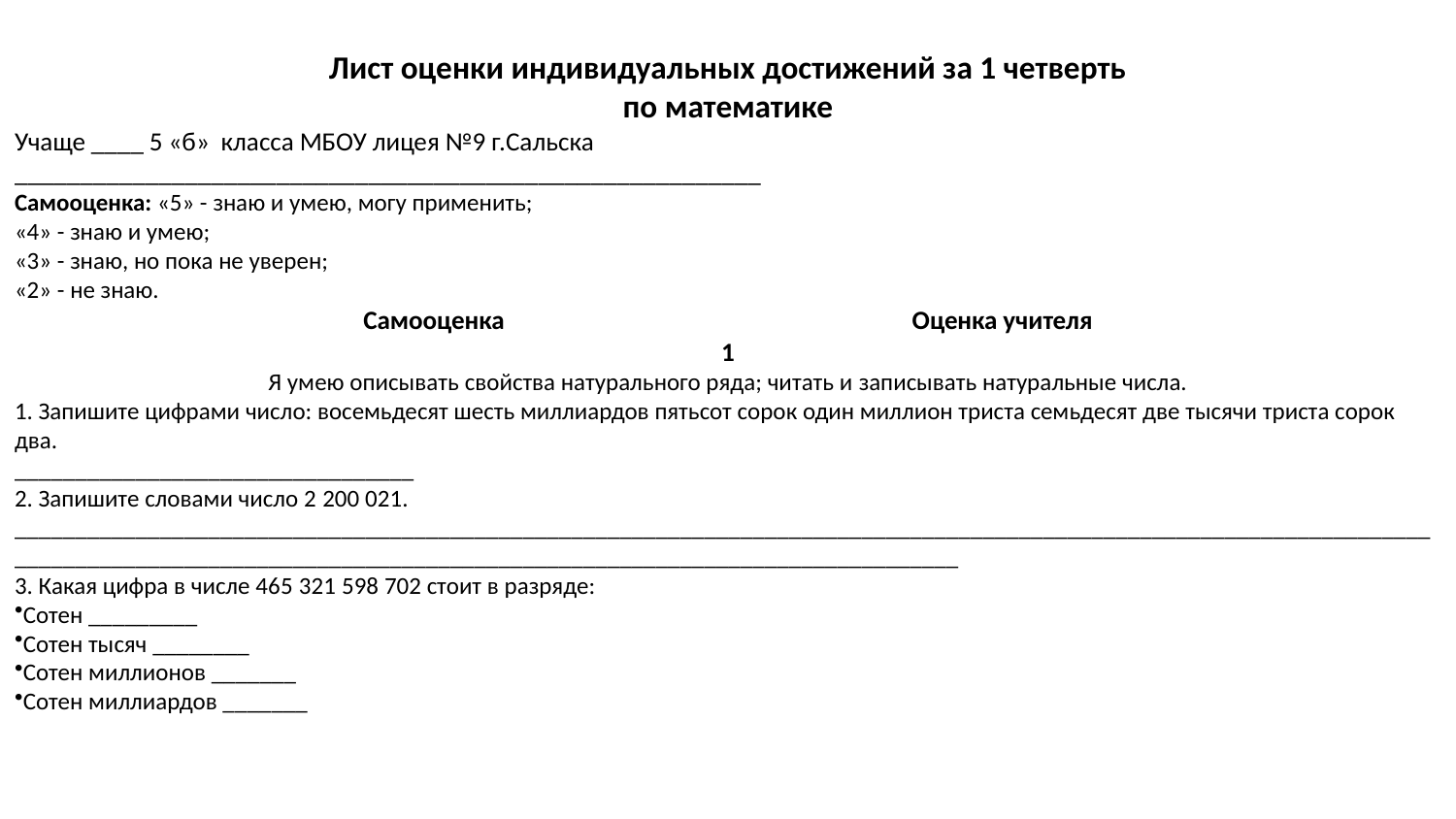

Лист оценки индивидуальных достижений за 1 четверть
по математике
Учаще ____ 5 «б»  класса МБОУ лицея №9 г.Сальска
_________________________________________________________
Самооценка: «5» - знаю и умею, могу применить;
«4» - знаю и умею;
«3» - знаю, но пока не уверен;
«2» - не знаю.
Самооценка                                                                      Оценка учителя
1
Я умею описывать свойства натурального ряда; читать и записывать натуральные числа.
1. Запишите цифрами число: восемьдесят шесть миллиардов пятьсот сорок один миллион триста семьдесят две тысячи триста сорок два.
_________________________________
2. Запишите словами число 2 200 021.
___________________________________________________________________________________________________________________________________________________________________________________________________
3. Какая цифра в числе 465 321 598 702 стоит в разряде:
Сотен _________
Сотен тысяч ________
Сотен миллионов _______
Сотен миллиардов _______